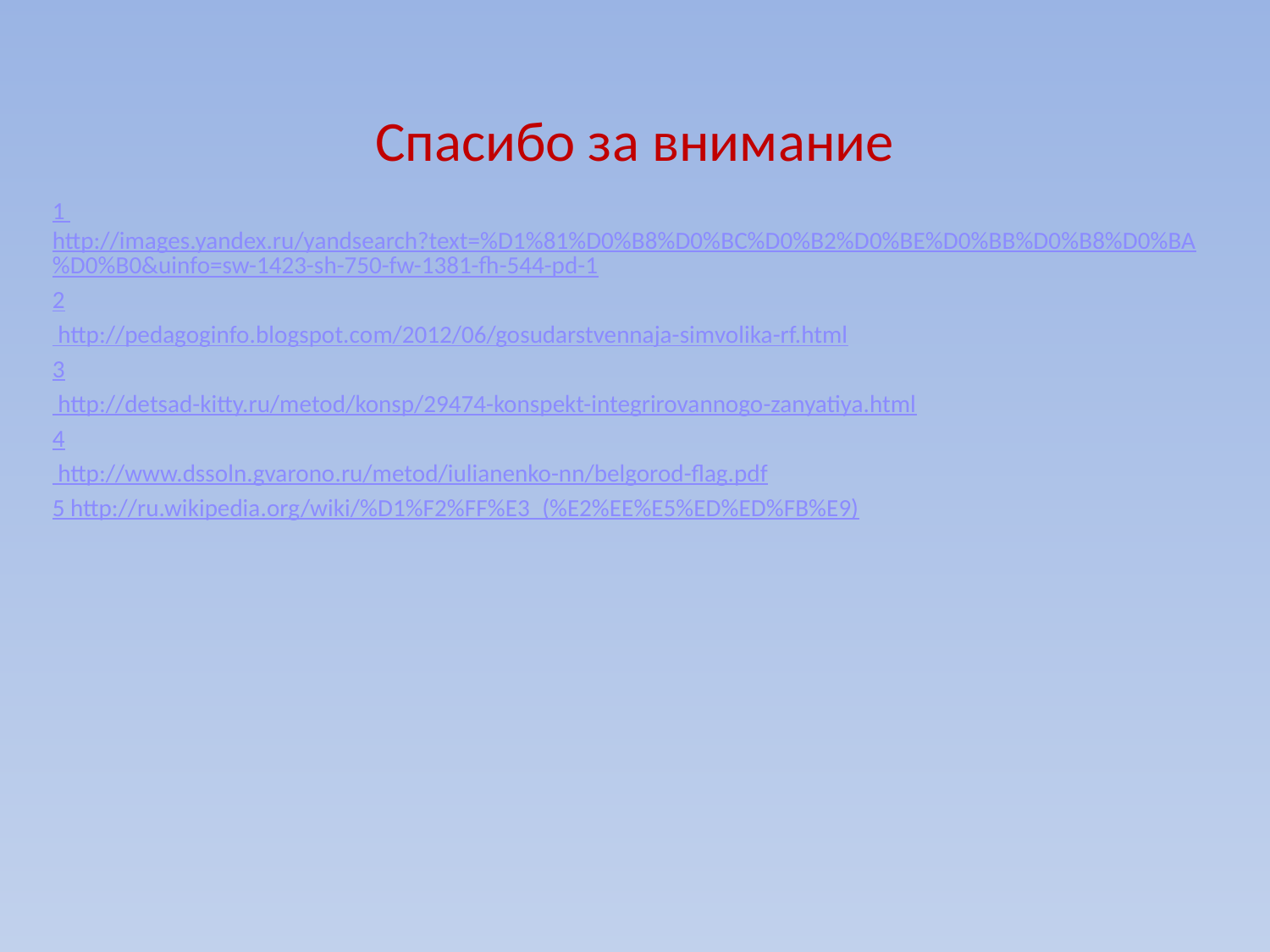

# Спасибо за внимание
1 http://images.yandex.ru/yandsearch?text=%D1%81%D0%B8%D0%BC%D0%B2%D0%BE%D0%BB%D0%B8%D0%BA%D0%B0&uinfo=sw-1423-sh-750-fw-1381-fh-544-pd-1
2
 http://pedagoginfo.blogspot.com/2012/06/gosudarstvennaja-simvolika-rf.html
3
 http://detsad-kitty.ru/metod/konsp/29474-konspekt-integrirovannogo-zanyatiya.html
4
 http://www.dssoln.gvarono.ru/metod/iulianenko-nn/belgorod-flag.pdf
5 http://ru.wikipedia.org/wiki/%D1%F2%FF%E3_(%E2%EE%E5%ED%ED%FB%E9)